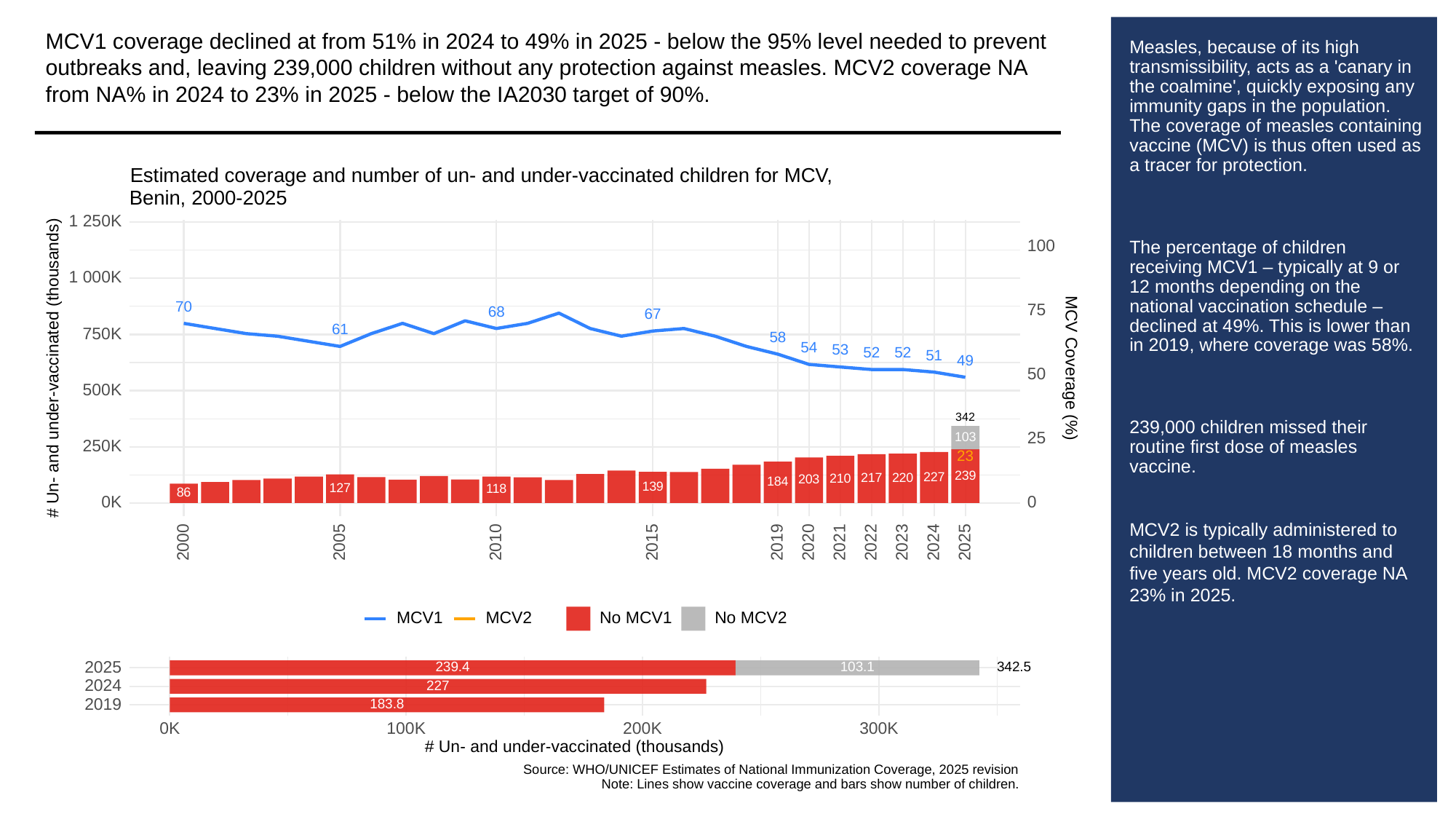

MCV1 coverage declined at from 51% in 2024 to 49% in 2025 - below the 95% level needed to prevent outbreaks and, leaving 239,000 children without any protection against measles. MCV2 coverage NA from NA% in 2024 to 23% in 2025 - below the IA2030 target of 90%.
# Measles, because of its high transmissibility, acts as a 'canary in the coalmine', quickly exposing any immunity gaps in the population. The coverage of measles containing vaccine (MCV) is thus often used as a tracer for protection.

The percentage of children receiving MCV1 – typically at 9 or 12 months depending on the national vaccination schedule – declined at 49%. This is lower than in 2019, where coverage was 58%.

239,000 children missed their routine first dose of measles vaccine.

MCV2 is typically administered to children between 18 months and five years old. MCV2 coverage NA 23% in 2025.

Estimated coverage and number of un- and under-vaccinated children for MCV,
Benin, 2000-2025
1 250K

100

1 000K

70
75

68
67

61
750K
58

54
53
52
52
51
49
# Un- and under-vaccinated (thousands)
MCV Coverage (%)

50
500K

342

25
103
250K

23

239

227
220
217

210

203

184

139

127
118
86
0K
0

2023
2000
2005
2010
2015
2019
2020
2021
2022
2024
2025

MCV1
MCV2
No MCV1
No MCV2

2025
239.4
103.1
342.5

2024
227

2019
183.8

300K
0K
100K
200K
# Un- and under-vaccinated (thousands)
Source: WHO/UNICEF Estimates of National Immunization Coverage, 2025 revision
Note: Lines show vaccine coverage and bars show number of children.